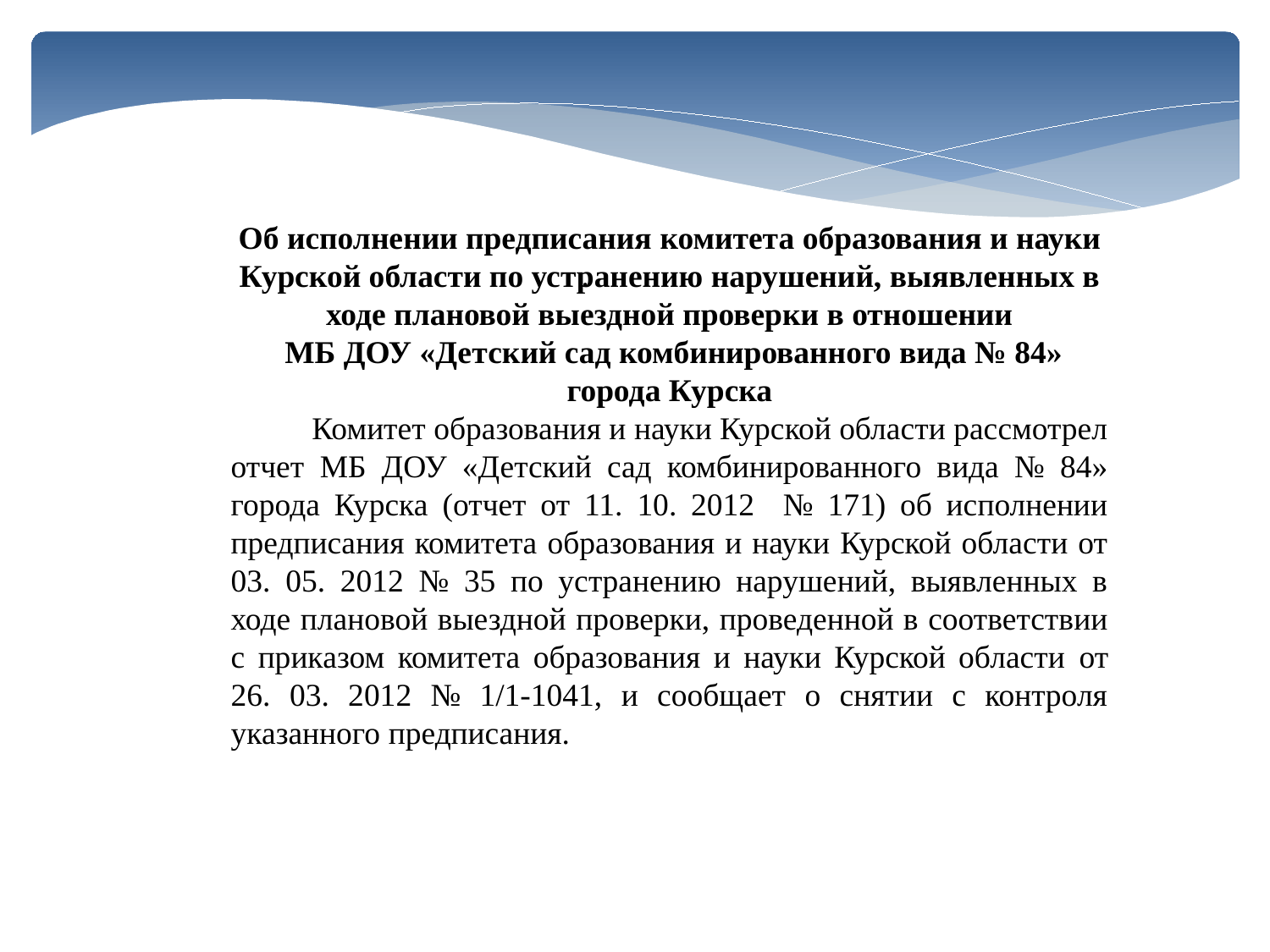

Об исполнении предписания комитета образования и науки Курской области по устранению нарушений, выявленных в ходе плановой выездной проверки в отношении
 МБ ДОУ «Детский сад комбинированного вида № 84» города Курска
          Комитет образования и науки Курской области рассмотрел отчет МБ ДОУ «Детский сад комбинированного вида № 84» города Курска (отчет от 11. 10. 2012  № 171) об исполнении предписания комитета образования и науки Курской области от 03. 05. 2012 № 35 по устранению нарушений, выявленных в ходе плановой выездной проверки, проведенной в соответствии с приказом комитета образования и науки Курской области от 26. 03. 2012 № 1/1-1041, и сообщает о снятии с контроля указанного предписания.
.